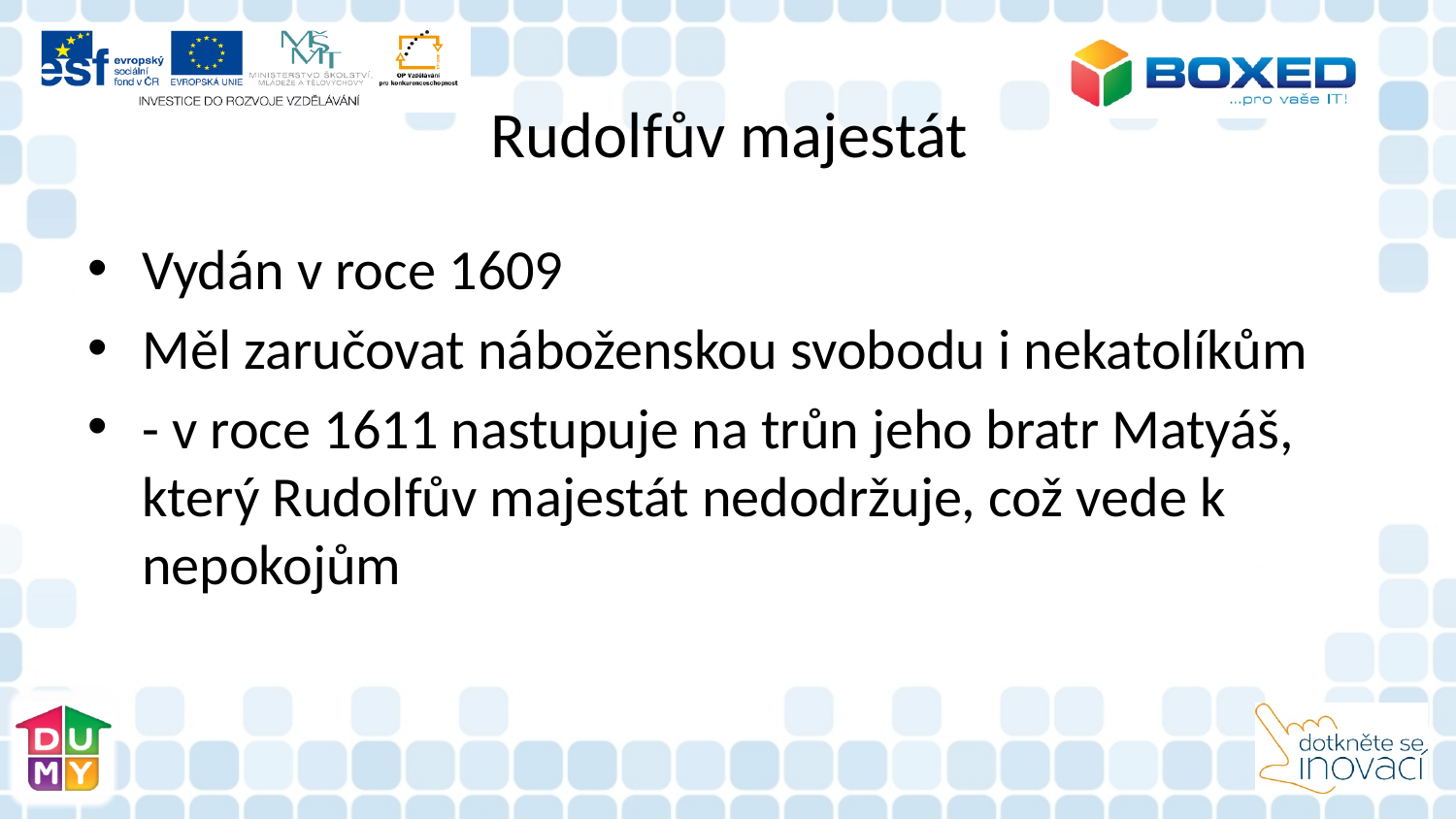

# Rudolfův majestát
Vydán v roce 1609
Měl zaručovat náboženskou svobodu i nekatolíkům
- v roce 1611 nastupuje na trůn jeho bratr Matyáš, který Rudolfův majestát nedodržuje, což vede k nepokojům